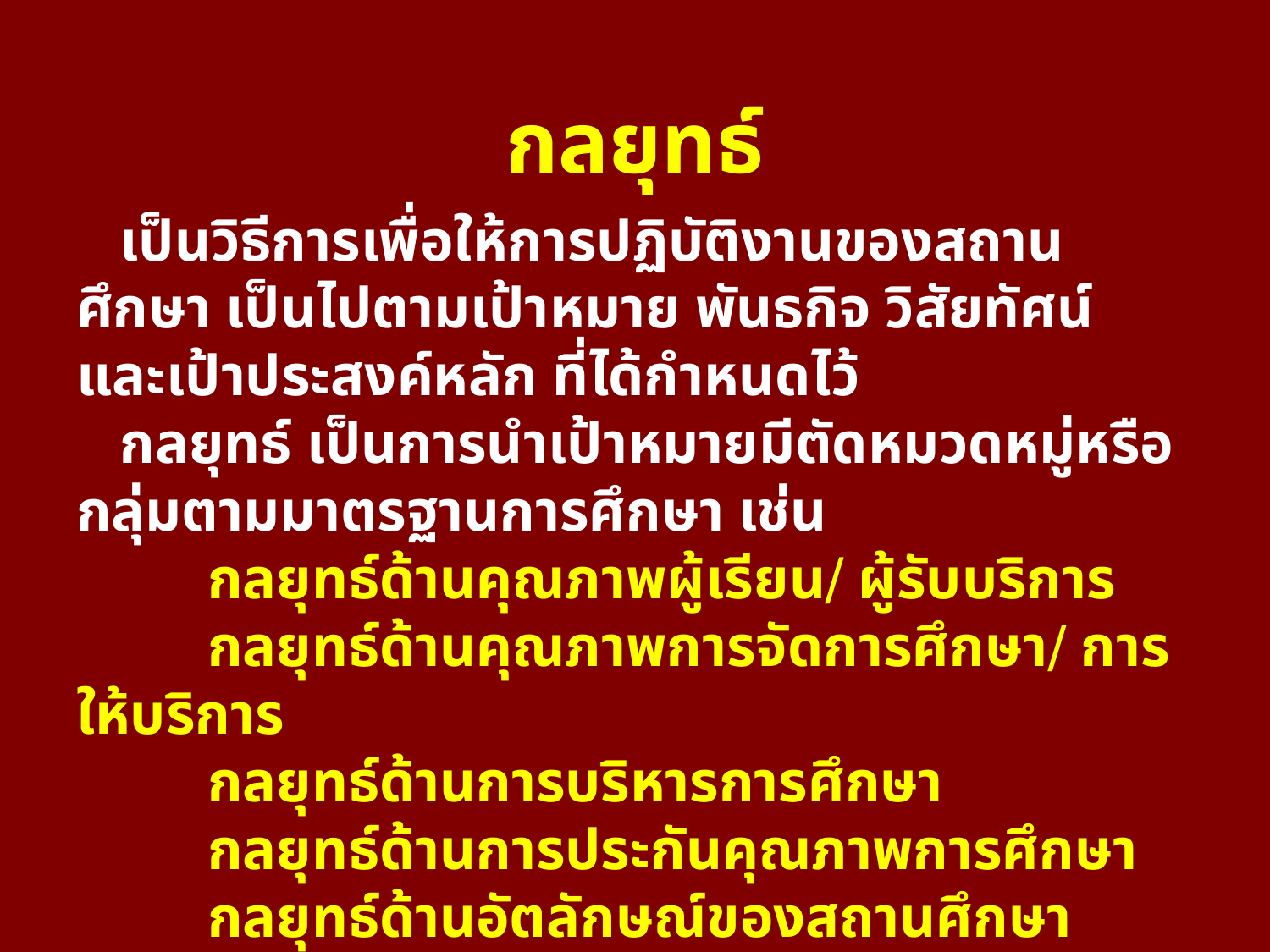

กลยุทธ์

   เป็นวิธีการเพื่อให้การปฏิบัติงานของสถานศึกษา เป็นไปตามเป้าหมาย พันธกิจ วิสัยทัศน์ และเป้าประสงค์หลัก ที่ได้กำหนดไว้
   กลยุทธ์ เป็นการนำเป้าหมายมีตัดหมวดหมู่หรือกลุ่มตามมาตรฐานการศึกษา เช่น
         กลยุทธ์ด้านคุณภาพผู้เรียน/ผู้รับบริการ
         กลยุทธ์ด้านคุณภาพการจัดการศึกษา/การให้บริการ
         กลยุทธ์ด้านการบริหารการศึกษา
         กลยุทธ์ด้านการประกันคุณภาพการศึกษา
         กลยุทธ์ด้านอัตลักษณ์ของสถานศึกษา
         กลยุทธ์ด้านมาตรการส่งเสริม